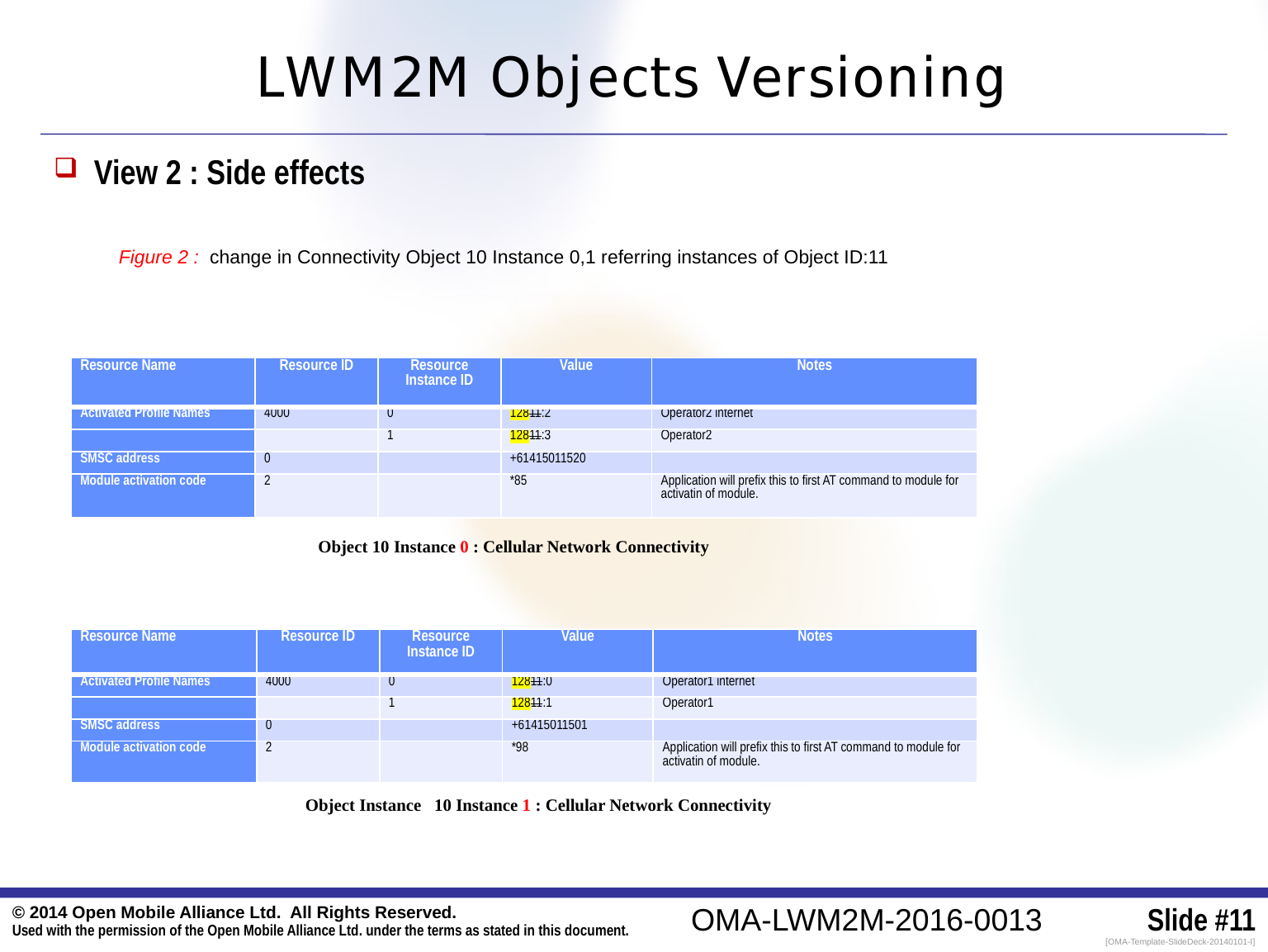

# LWM2M Objects Versioning
  View 2 : Side effects

Figure 2 :  change in Connectivity Object 10 Instance 0,1 referring instances of Object ID:11

| Resource Name | Resource ID | Resource Instance ID | Value | Notes |
| --- | --- | --- | --- | --- |
| Activated Profile Names | 4000 | 0 | 12811:2 | Operator2 internet |
|  |  | 1 | 12811:3 | Operator2 |
| SMSC address | 0 |  | +61415011520 |  |
| Module activation code | 2 |  | \*85 | Application will prefix this to first AT command to module for activatin of module. |

                                              Object 10 Instance 0 : Cellular Network Connectivity

| Resource Name | Resource ID | Resource Instance ID | Value | Notes |
| --- | --- | --- | --- | --- |
| Activated Profile Names | 4000 | 0 | 12811:0 | Operator1 internet |
|  |  | 1 | 12811:1 | Operator1 |
| SMSC address | 0 |  | +61415011501 |  |
| Module activation code | 2 |  | \*98 | Application will prefix this to first AT command to module for activatin of module. |
                                            Object Instance   10 Instance 1 : Cellular Network Connectivity